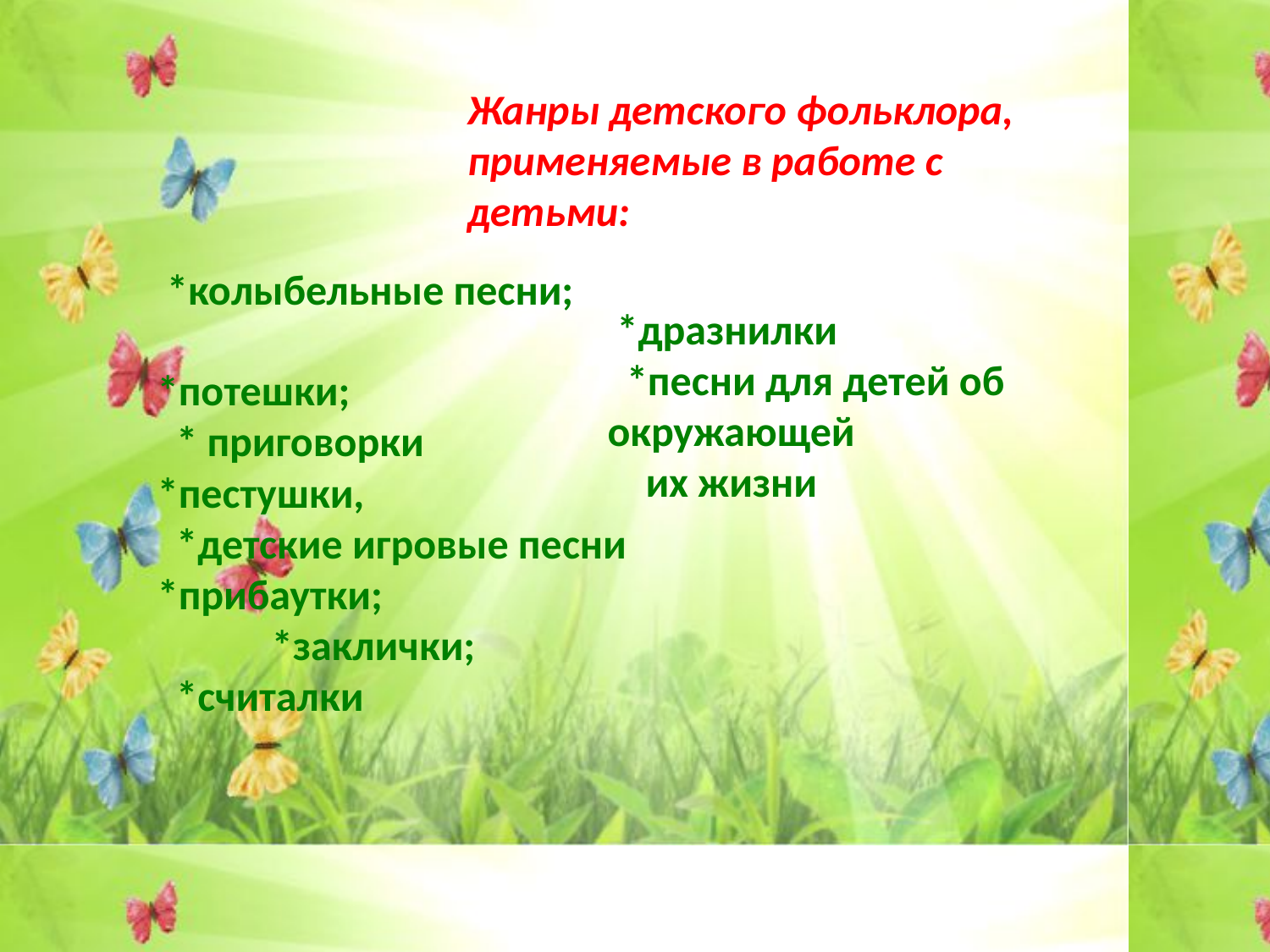

Жанры детского фольклора, применяемые в работе с детьми:
 *колыбельные песни;
                                              *потешки;
  * приговорки                             *пестушки,
  *детские игровые песни         *прибаутки;                                                     *заклички;
  *считалки
 *дразнилки
  *песни для детей об окружающей
    их жизни